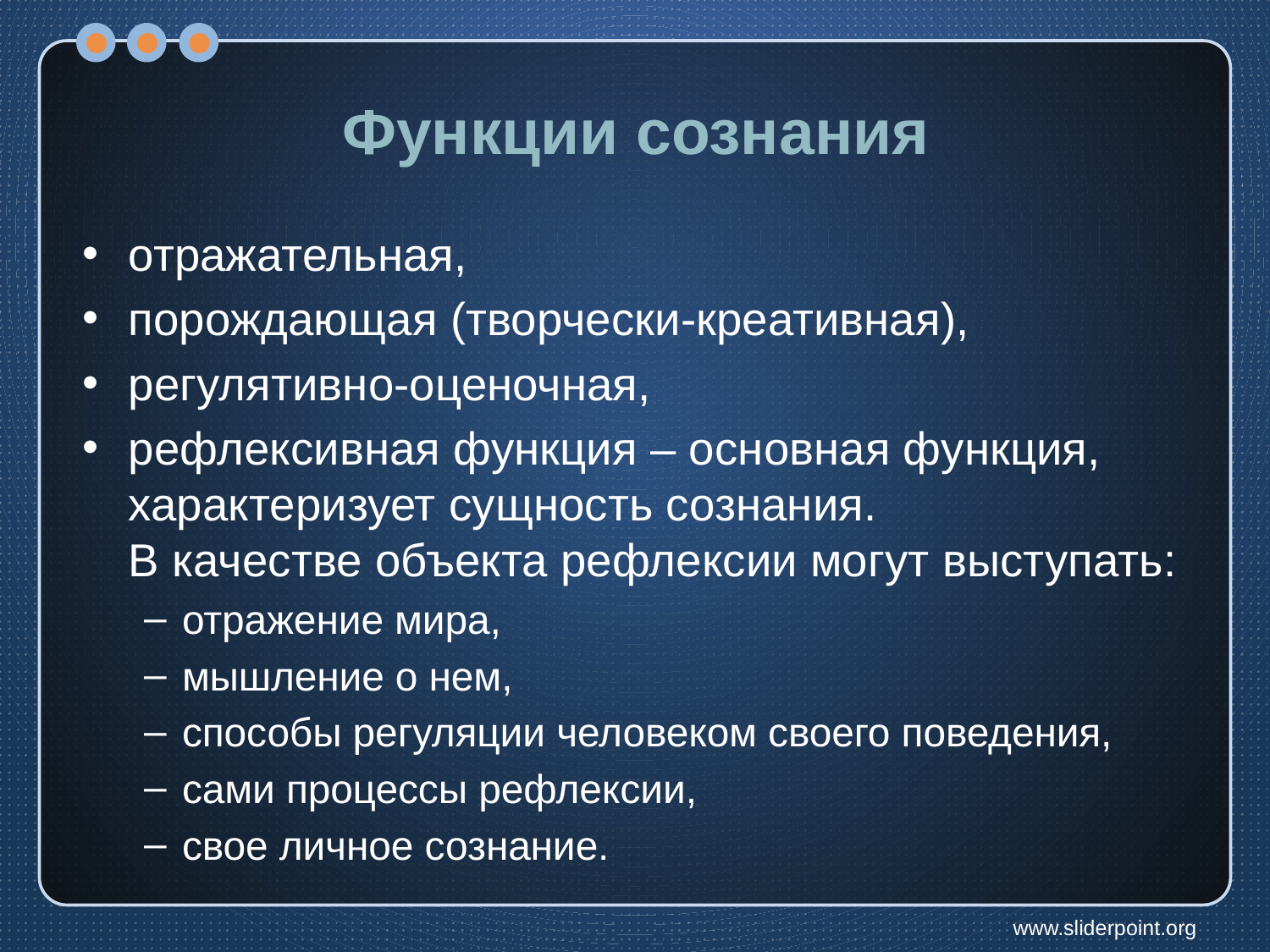

# Функции сознания
отражательная,
порождающая (творчески-креативная),
регулятивно-оценочная,
рефлексивная функция – основная функция, характеризует сущность сознания.
В качестве объекта рефлексии могут выступать:
отражение мира,
мышление о нем,
способы регуляции человеком своего поведения,
сами процессы рефлексии,
свое личное сознание.

www.sliderpoint.org